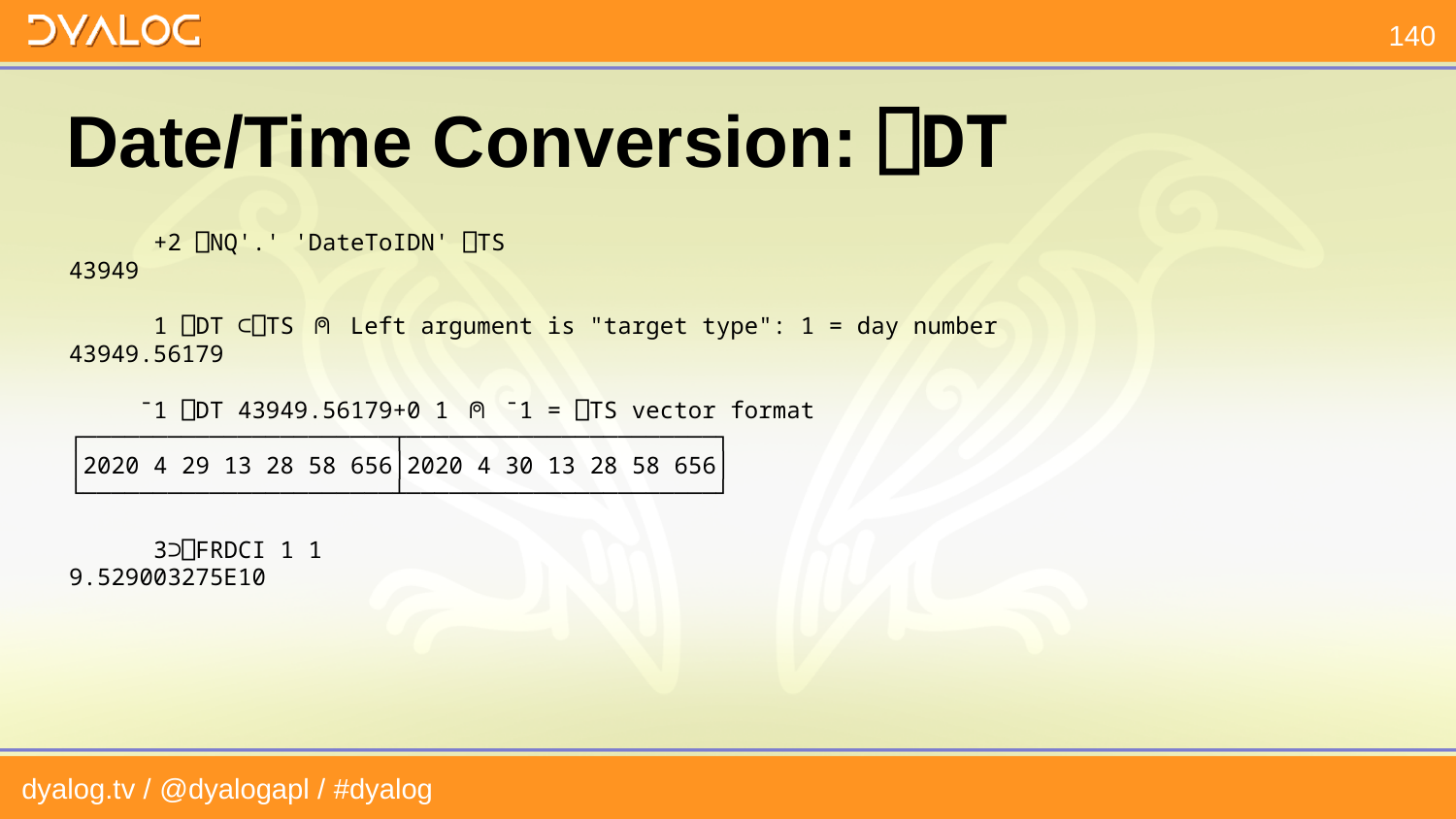

# Date/Time Conversion: ⎕DT
      +2 ⎕NQ'.' 'DateToIDN' ⎕TS
43949
      1 ⎕DT ⊂⎕TS ⍝ Left argument is "target type": 1 = day number
43949.56179
     ¯1 ⎕DT 43949.56179+0 1 ⍝ ¯1 = ⎕TS vector format
┌──────────────────────┬──────────────────────┐
│2020 4 29 13 28 58 656│2020 4 30 13 28 58 656│
└──────────────────────┴──────────────────────┘
      3⊃⎕FRDCI 1 1
9.529003275E10